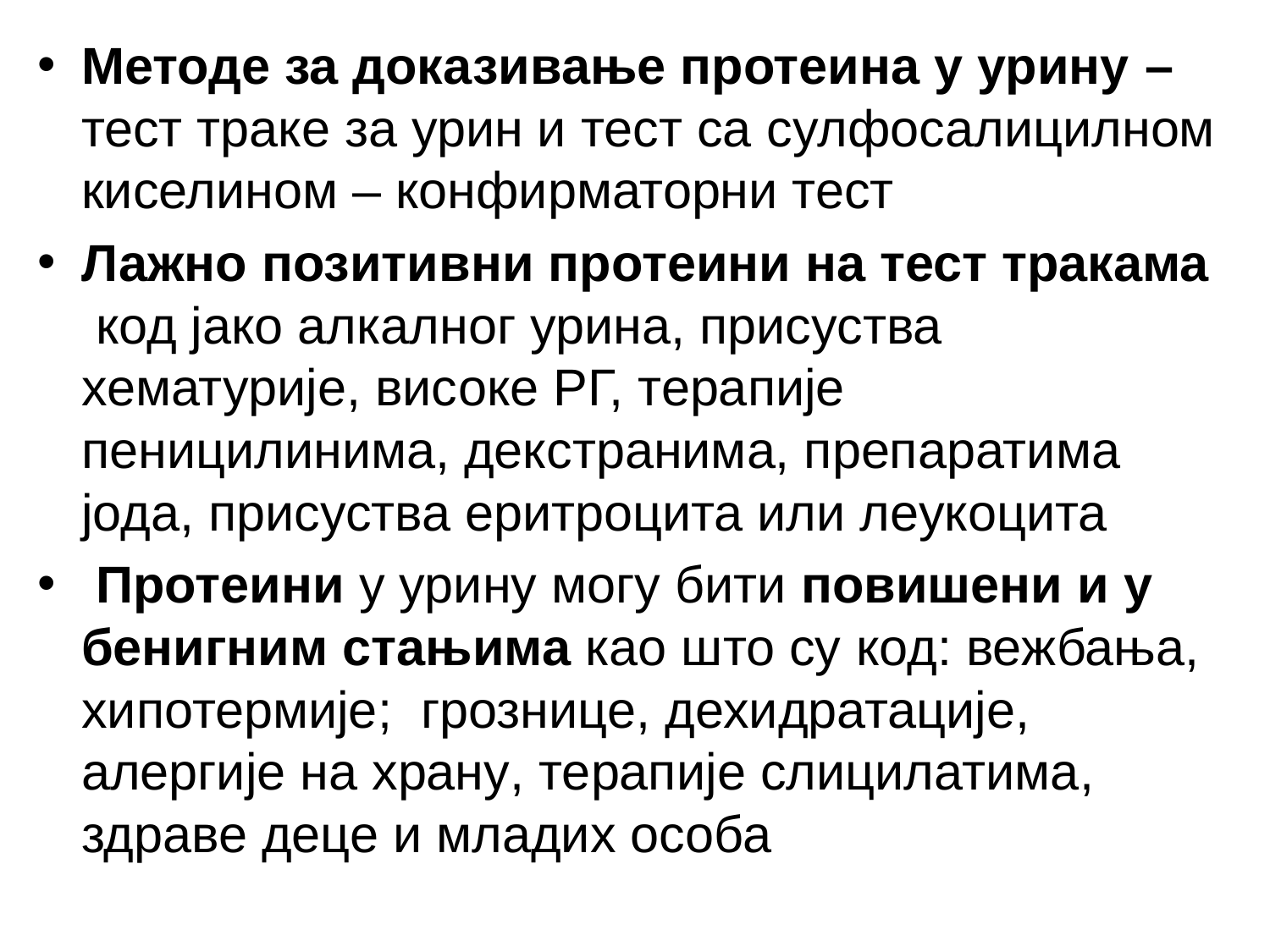

Методе за доказивање протеина у урину –тест траке за урин и тест са сулфосалицилном киселином – конфирматорни тест
Лажно позитивни протеини на тест тракама  код јако алкалног урина, присуства хематурије, високе РГ, терапије пеницилинима, декстранима, препаратима јода, присуства еритроцита или леукоцита
 Протеини у урину могу бити повишени и у бенигним стањима као што су код: вежбања, хипотермије;  грознице, дехидратације, алергије на храну, терапије слицилатима, здраве деце и младих особа